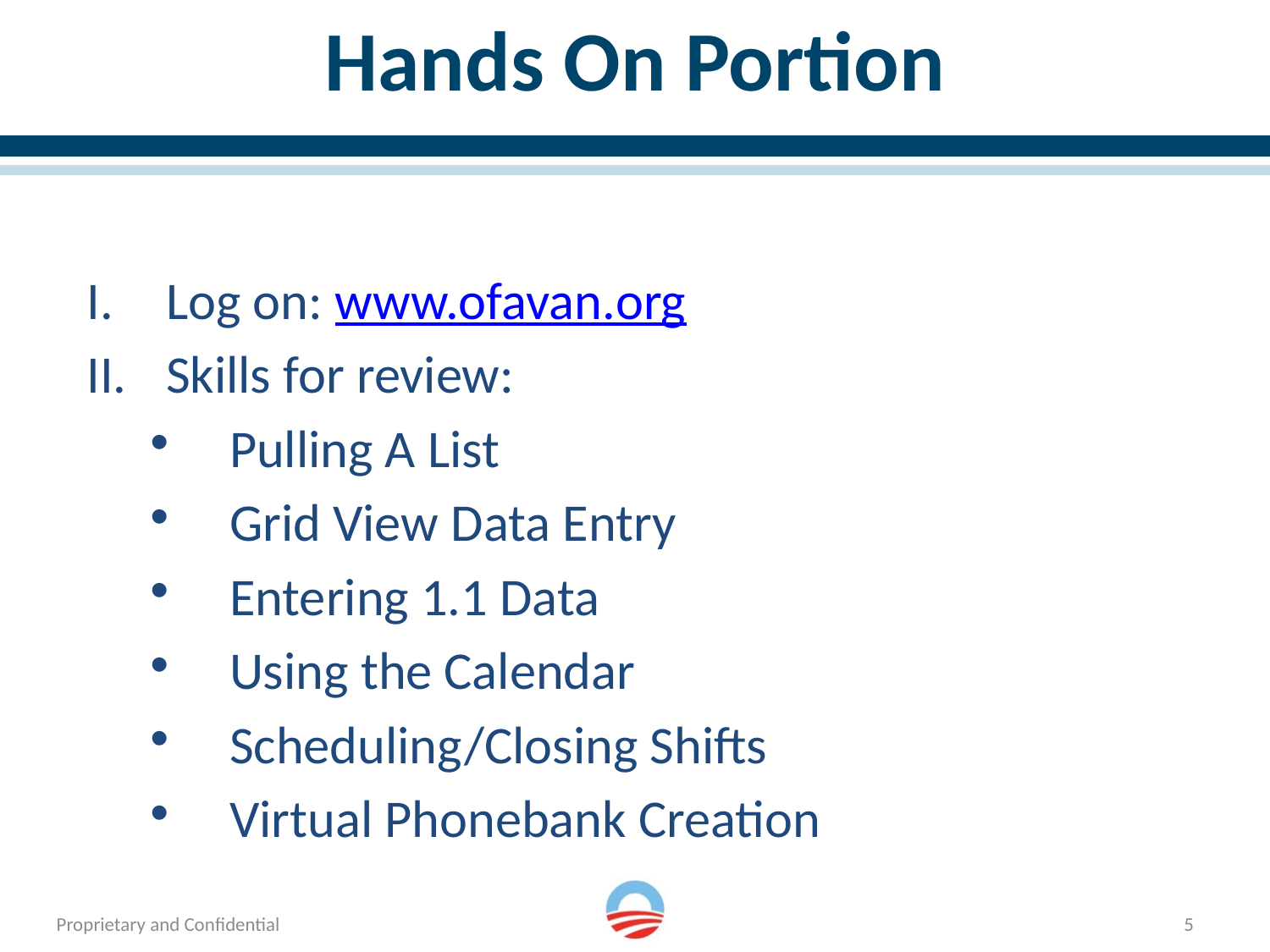

# Hands On Portion

Log on: www.ofavan.org
Skills for review:
Pulling A List
Grid View Data Entry
Entering 1.1 Data
Using the Calendar
Scheduling/Closing Shifts
Virtual Phonebank Creation

5